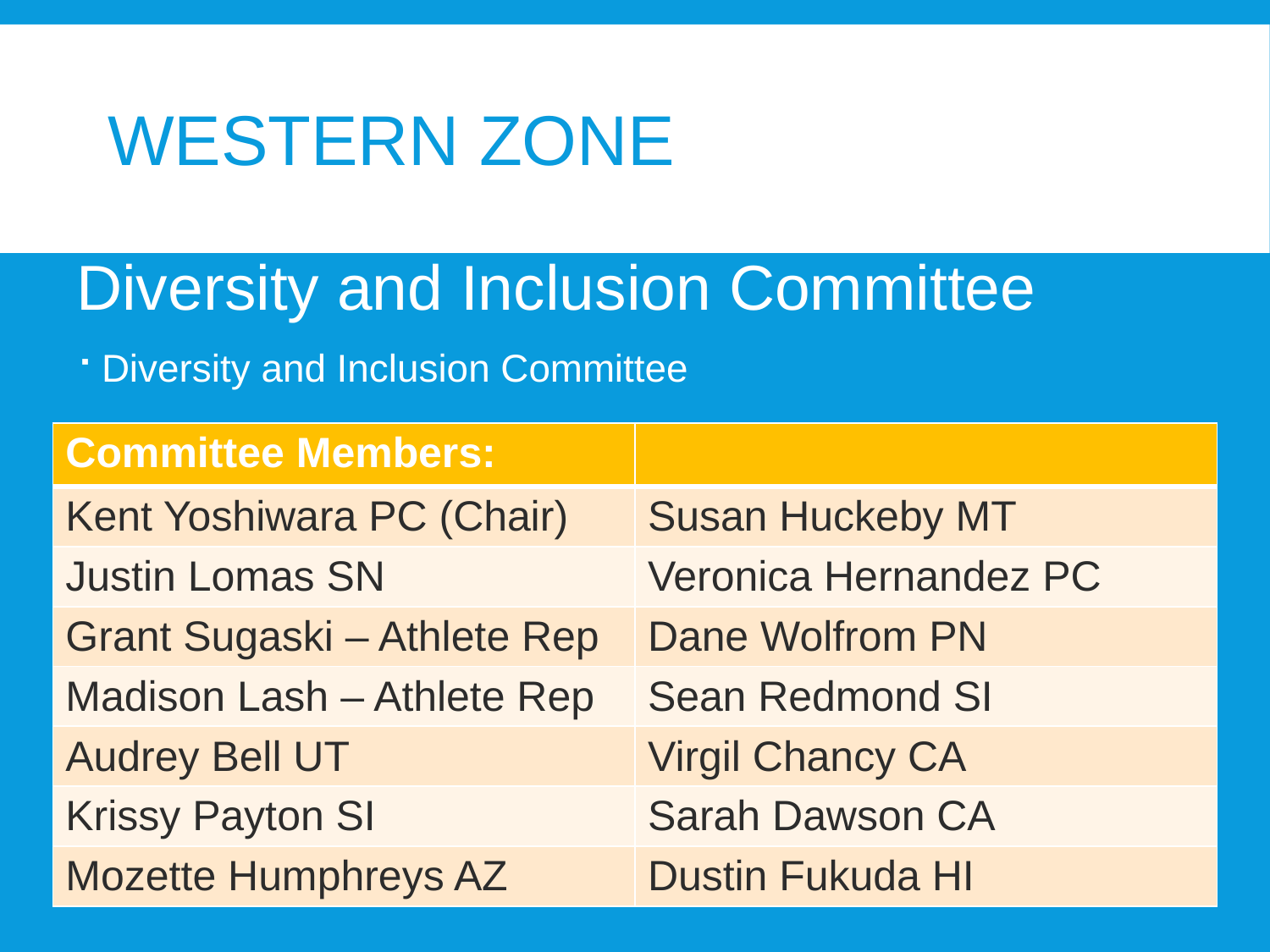

# Western Zone
Diversity and Inclusion Committee
Diversity and Inclusion Committee

| Committee Members: |  |
| --- | --- |
| Kent Yoshiwara PC (Chair) | Susan Huckeby MT |
| Justin Lomas SN | Veronica Hernandez PC |
| Grant Sugaski – Athlete Rep | Dane Wolfrom PN |
| Madison Lash – Athlete Rep | Sean Redmond SI |
| Audrey Bell UT | Virgil Chancy CA |
| Krissy Payton SI | Sarah Dawson CA |
| Mozette Humphreys AZ | Dustin Fukuda HI |